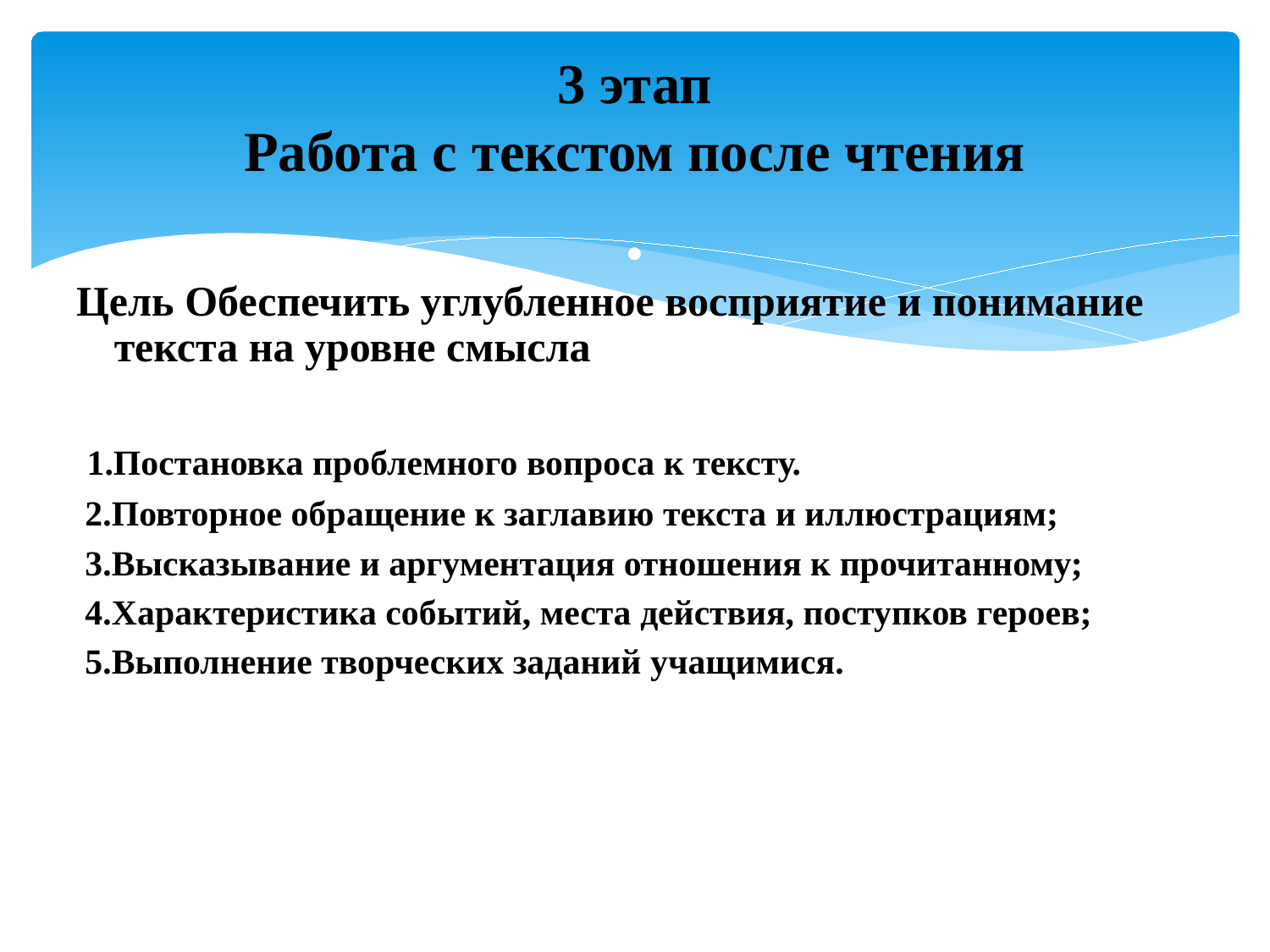

3 этап
Работа с текстом после чтения
.

Цель Обеспечить углубленное восприятие и понимание текста на уровне смысла

 1.Постановка проблемного вопроса к тексту.
 2.Повторное обращение к заглавию текста и иллюстрациям;
 3.Высказывание и аргументация отношения к прочитанному;
 4.Характеристика событий, места действия, поступков героев;
 5.Выполнение творческих заданий учащимися.